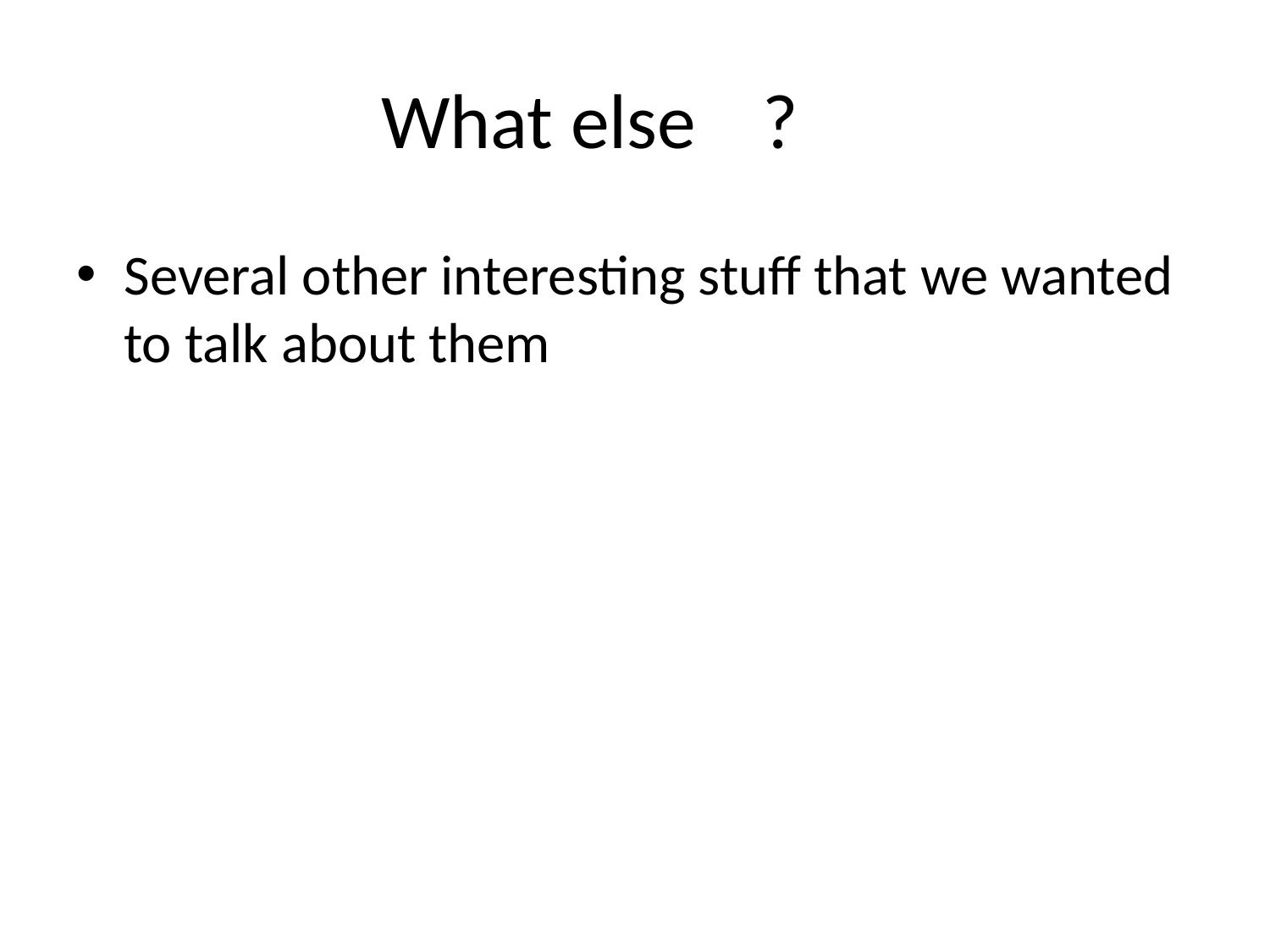

# What else	?
Several other interesting stuff that we wanted to talk about them